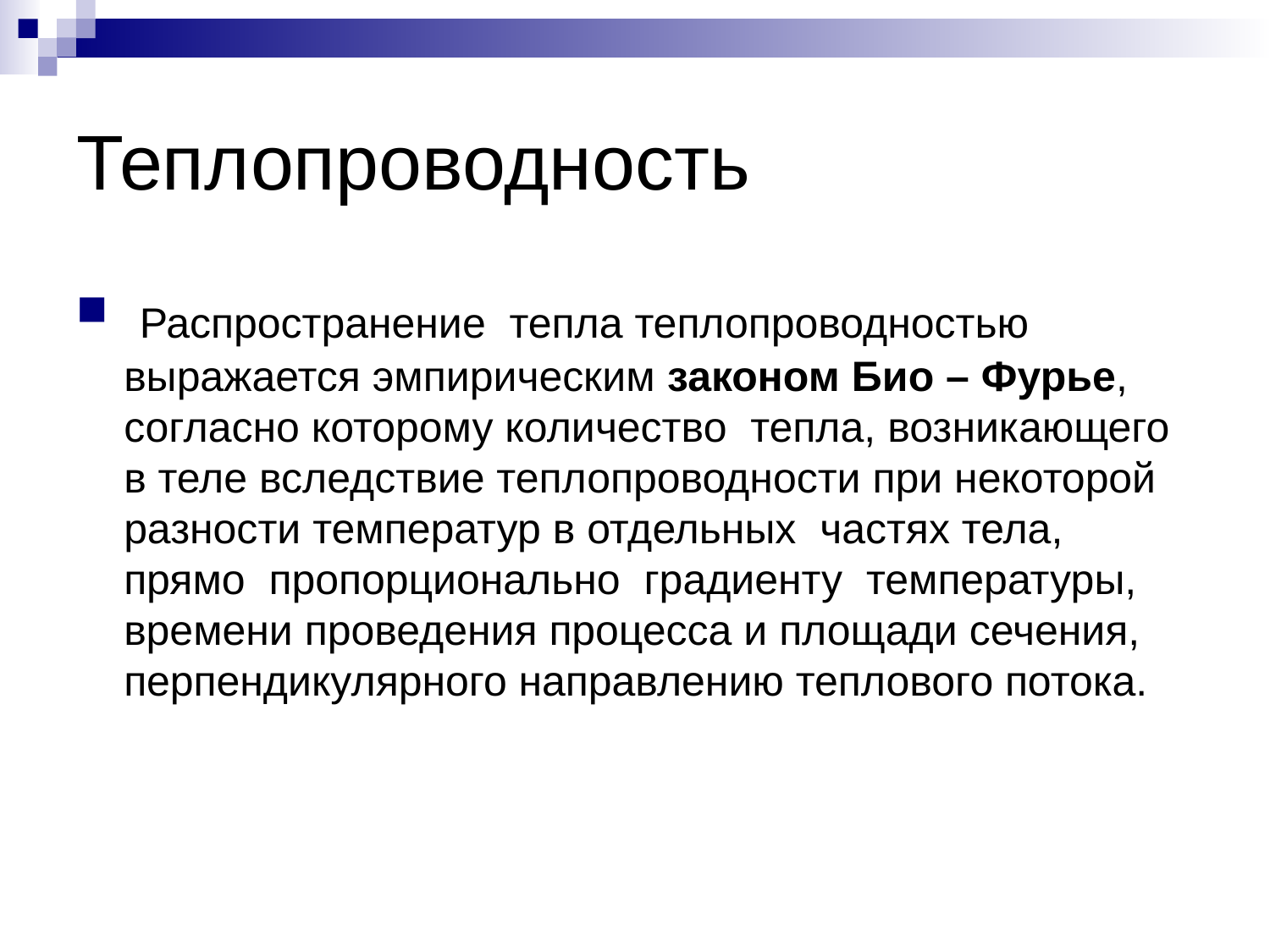

# Теплопроводность
 Распространение  тепла теплопроводностью выражается эмпирическим законом Био – Фурье, согласно которому количество  тепла, возникающего в теле вследствие теплопроводности при некоторой разности температур в отдельных  частях тела, прямо  пропорционально  градиенту  температуры, времени проведения процесса и площади сечения, перпендикулярного направлению теплового потока.